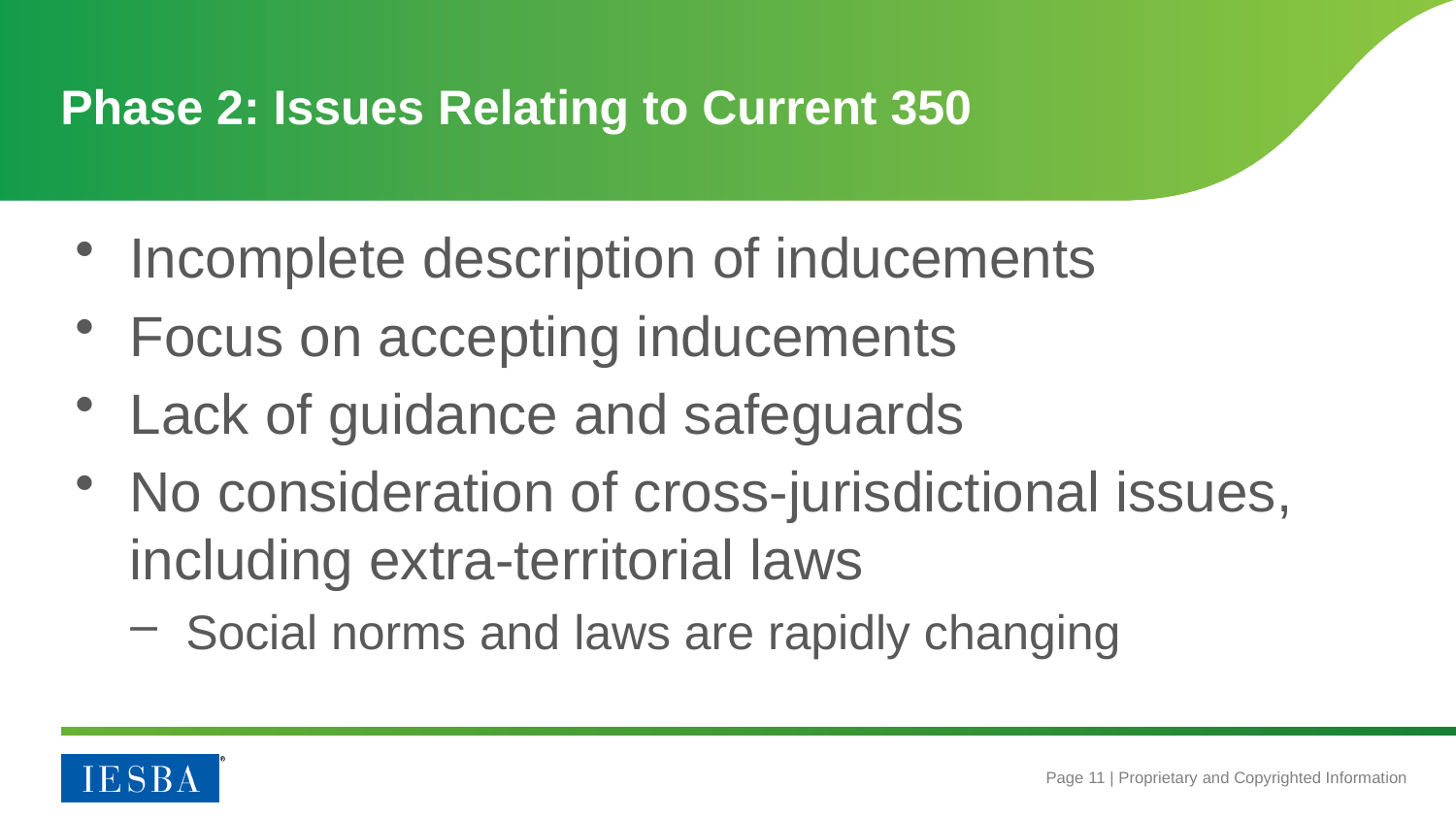

# Phase 2: Issues Relating to Current 350
Incomplete description of inducements
Focus on accepting inducements
Lack of guidance and safeguards
No consideration of cross-jurisdictional issues, including extra-territorial laws
Social norms and laws are rapidly changing